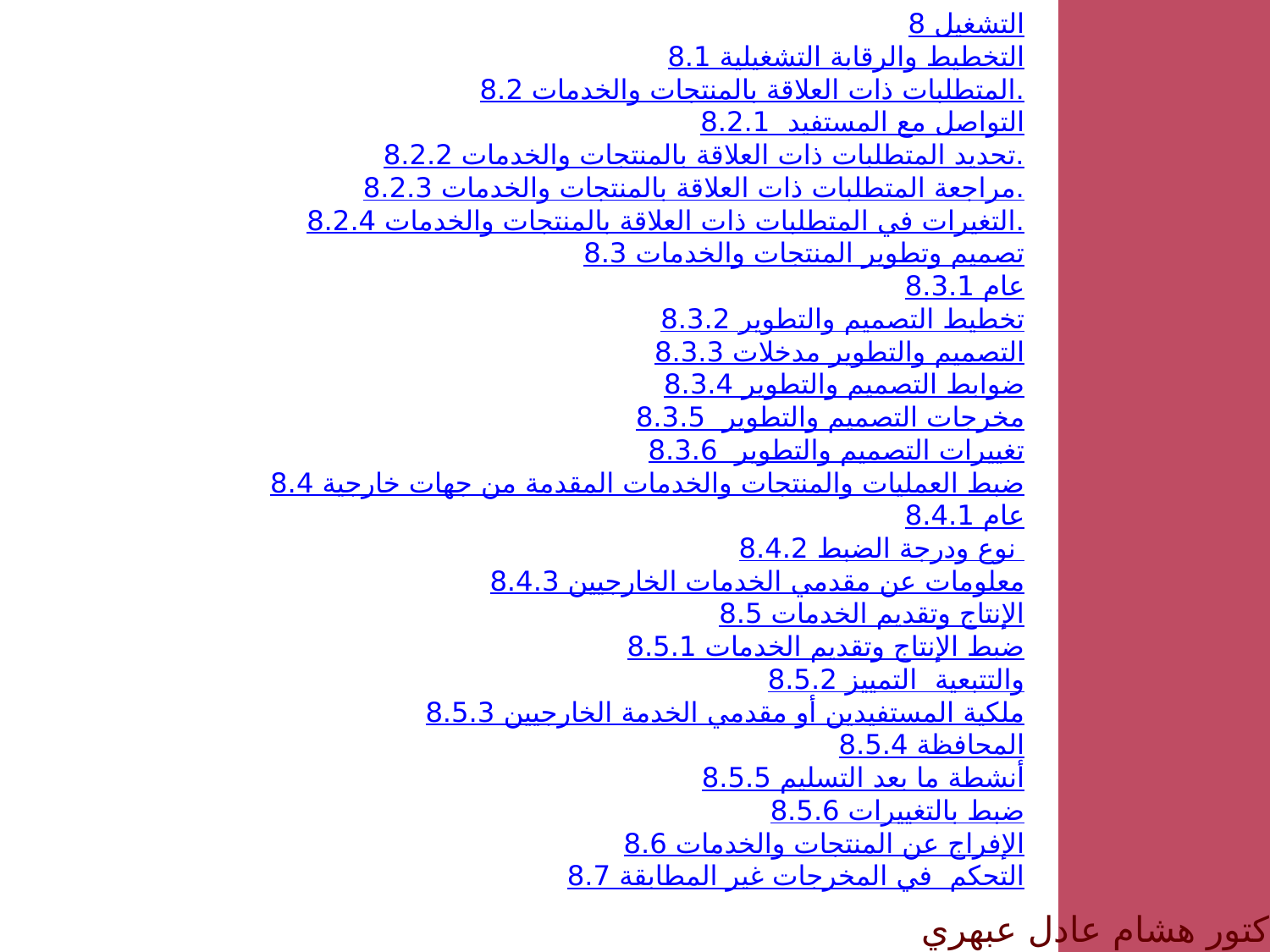

8 التشغيل
	8.1 التخطيط والرقابة التشغيلية
	8.2 المتطلبات ذات العلاقة بالمنتجات والخدمات.
		8.2.1  التواصل مع المستفيد
		8.2.2 تحديد المتطلبات ذات العلاقة بالمنتجات والخدمات.
		8.2.3 مراجعة المتطلبات ذات العلاقة بالمنتجات والخدمات.
		8.2.4 التغيرات في المتطلبات ذات العلاقة بالمنتجات والخدمات.
	8.3 تصميم وتطوير المنتجات والخدمات
		8.3.1 عام
		8.3.2 تخطيط التصميم والتطوير
		8.3.3 مدخلات التصميم والتطوير
		8.3.4 ضوابط التصميم والتطوير
		8.3.5  مخرجات التصميم والتطوير
		8.3.6  تغييرات التصميم والتطوير
	8.4 ضبط العمليات والمنتجات والخدمات المقدمة من جهات خارجية
		8.4.1 عام
		8.4.2 نوع ودرجة الضبط
		8.4.3 معلومات عن مقدمي الخدمات الخارجيين
	8.5 الإنتاج وتقديم الخدمات
		8.5.1 ضبط الإنتاج وتقديم الخدمات
		8.5.2 التمييز  والتتبعية
		8.5.3 ملكية المستفيدين أو مقدمي الخدمة الخارجيين
		8.5.4 المحافظة
		8.5.5 أنشطة ما بعد التسليم
		8.5.6 ضبط بالتغييرات
	8.6 الإفراج عن المنتجات والخدمات
	8.7 التحكم  في المخرجات غير المطابقة
الدكتور هشام عادل عبهري